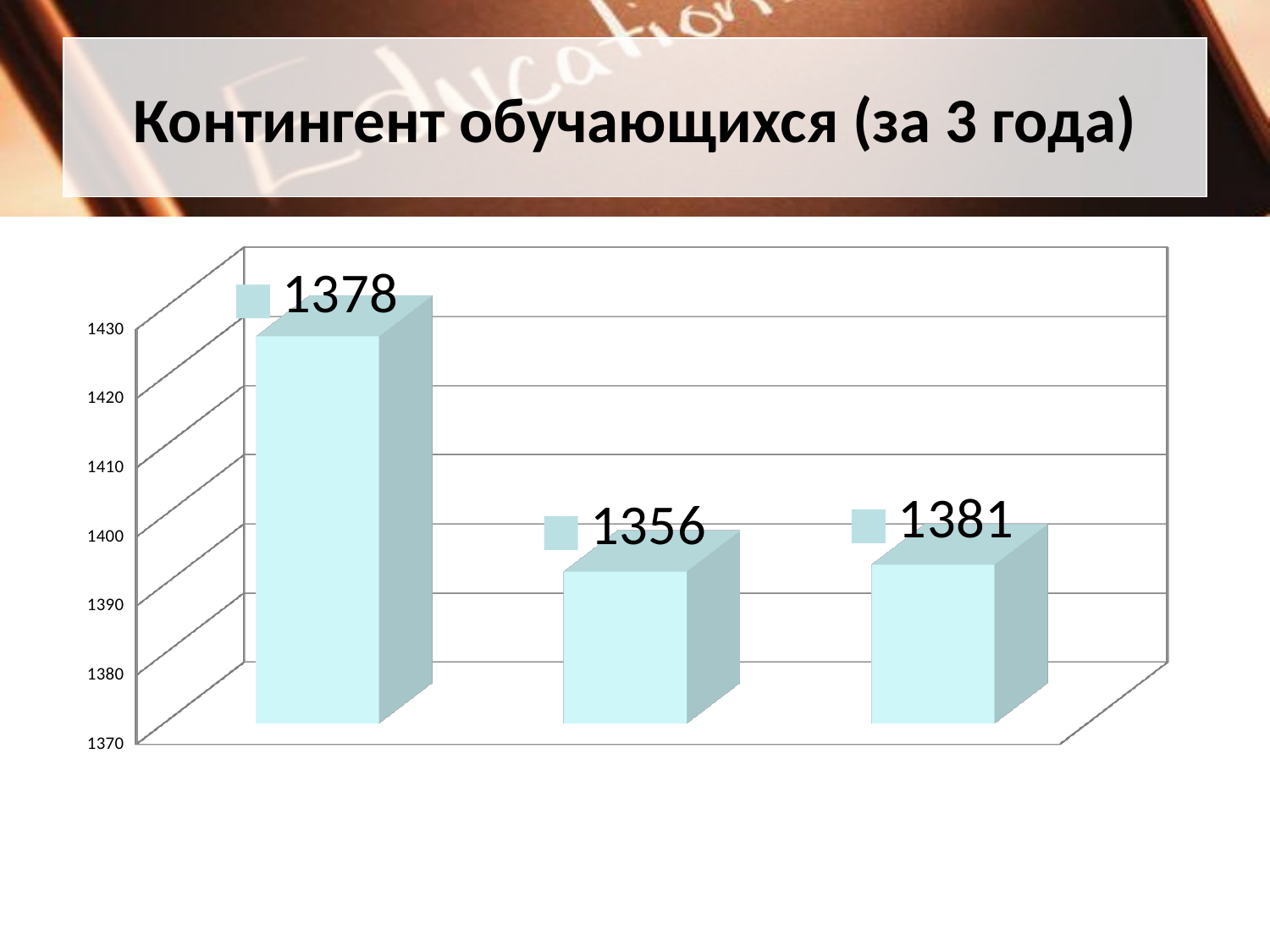

# Контингент обучающихся (за 3 года)

[unsupported chart]